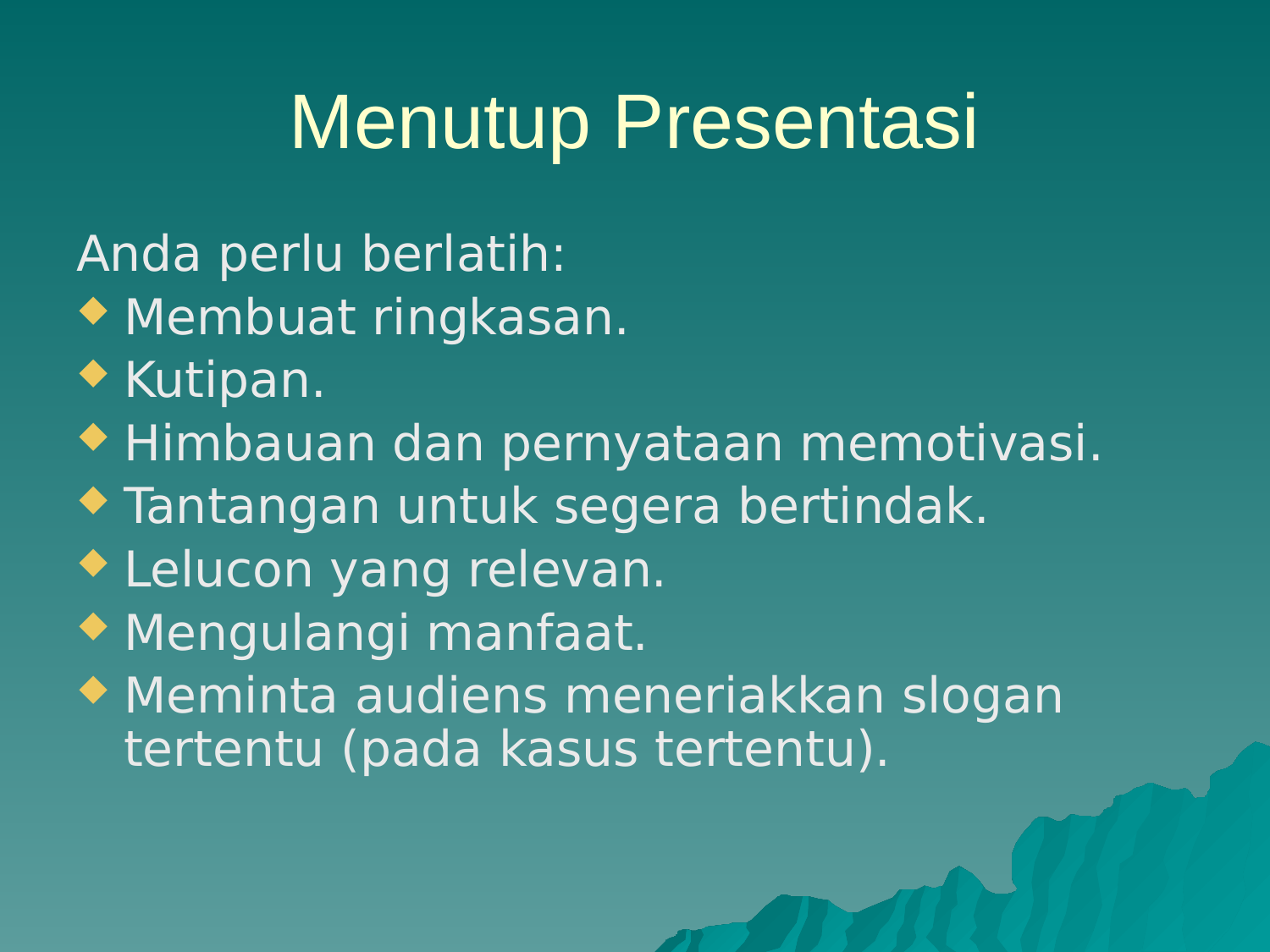

# Menutup Presentasi
Anda perlu berlatih:
Membuat ringkasan.
Kutipan.
Himbauan dan pernyataan memotivasi.
Tantangan untuk segera bertindak.
Lelucon yang relevan.
Mengulangi manfaat.
Meminta audiens meneriakkan slogan tertentu (pada kasus tertentu).